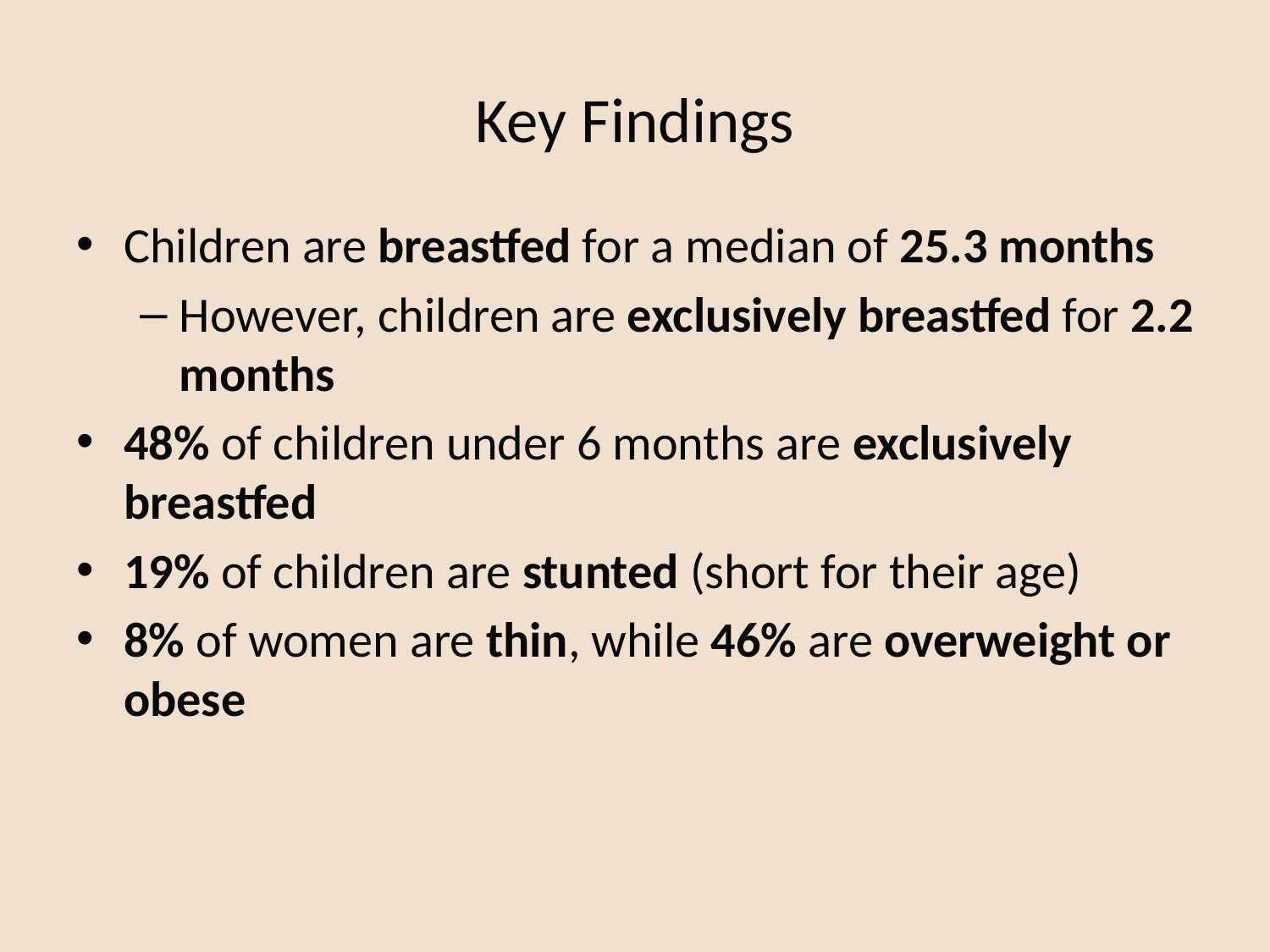

# Key Findings
Children are breastfed for a median of 25.3 months
However, children are exclusively breastfed for 2.2 months
48% of children under 6 months are exclusively breastfed
19% of children are stunted (short for their age)
8% of women are thin, while 46% are overweight or obese